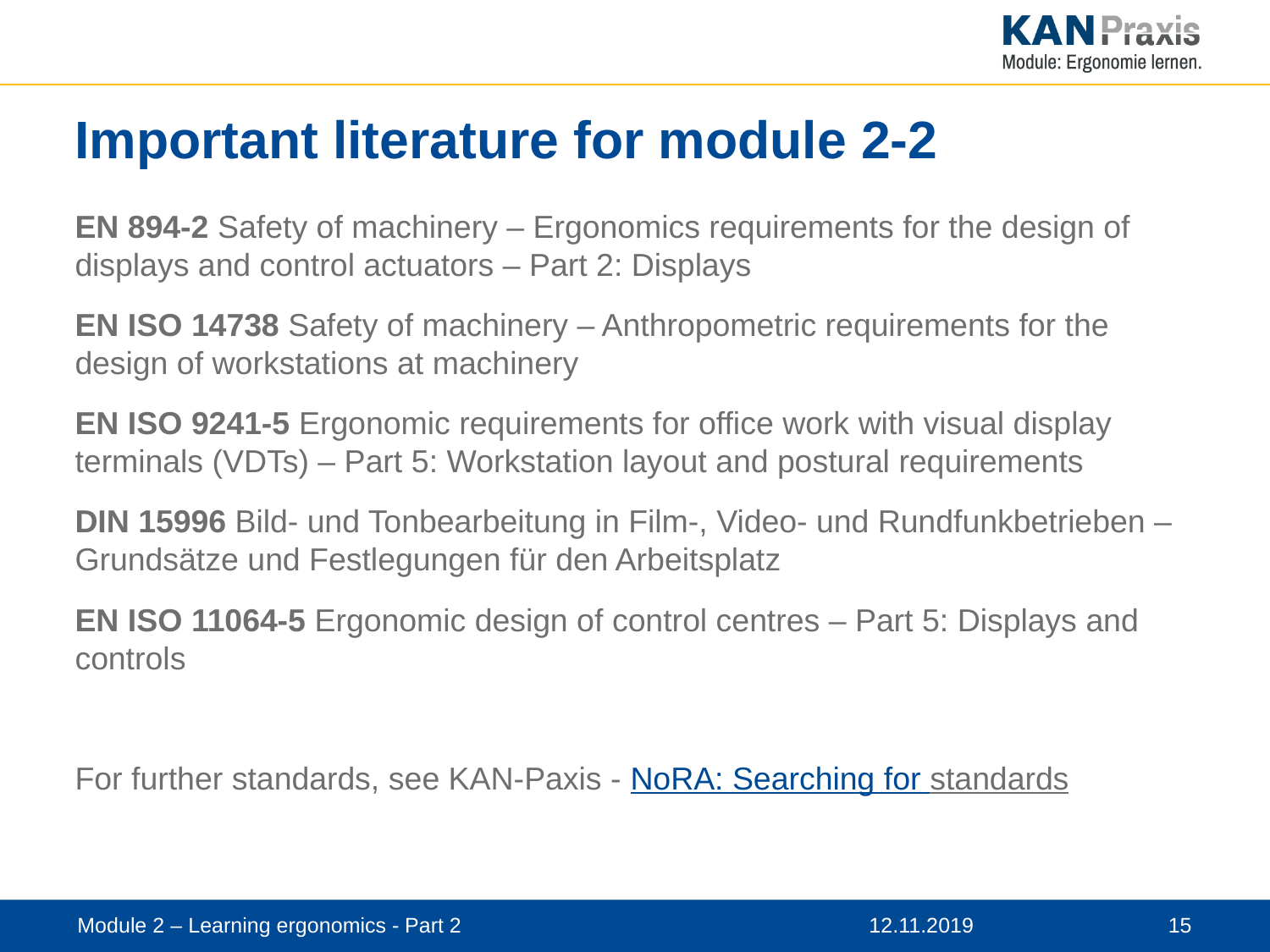

# Important literature for module 2-2
EN 894-2 Safety of machinery – Ergonomics requirements for the design of displays and control actuators – Part 2: Displays
EN ISO 14738 Safety of machinery – Anthropometric requirements for the design of workstations at machinery
EN ISO 9241-5 Ergonomic requirements for office work with visual display terminals (VDTs) – Part 5: Workstation layout and postural requirements
DIN 15996 Bild- und Tonbearbeitung in Film-, Video- und Rundfunkbetrieben – Grundsätze und Festlegungen für den Arbeitsplatz
EN ISO 11064-5 Ergonomic design of control centres – Part 5: Displays and controls

For further standards, see KAN-Paxis - NoRA: Searching for standards

Module 2 – Learning ergonomics - Part 2
12.11.2019
 15